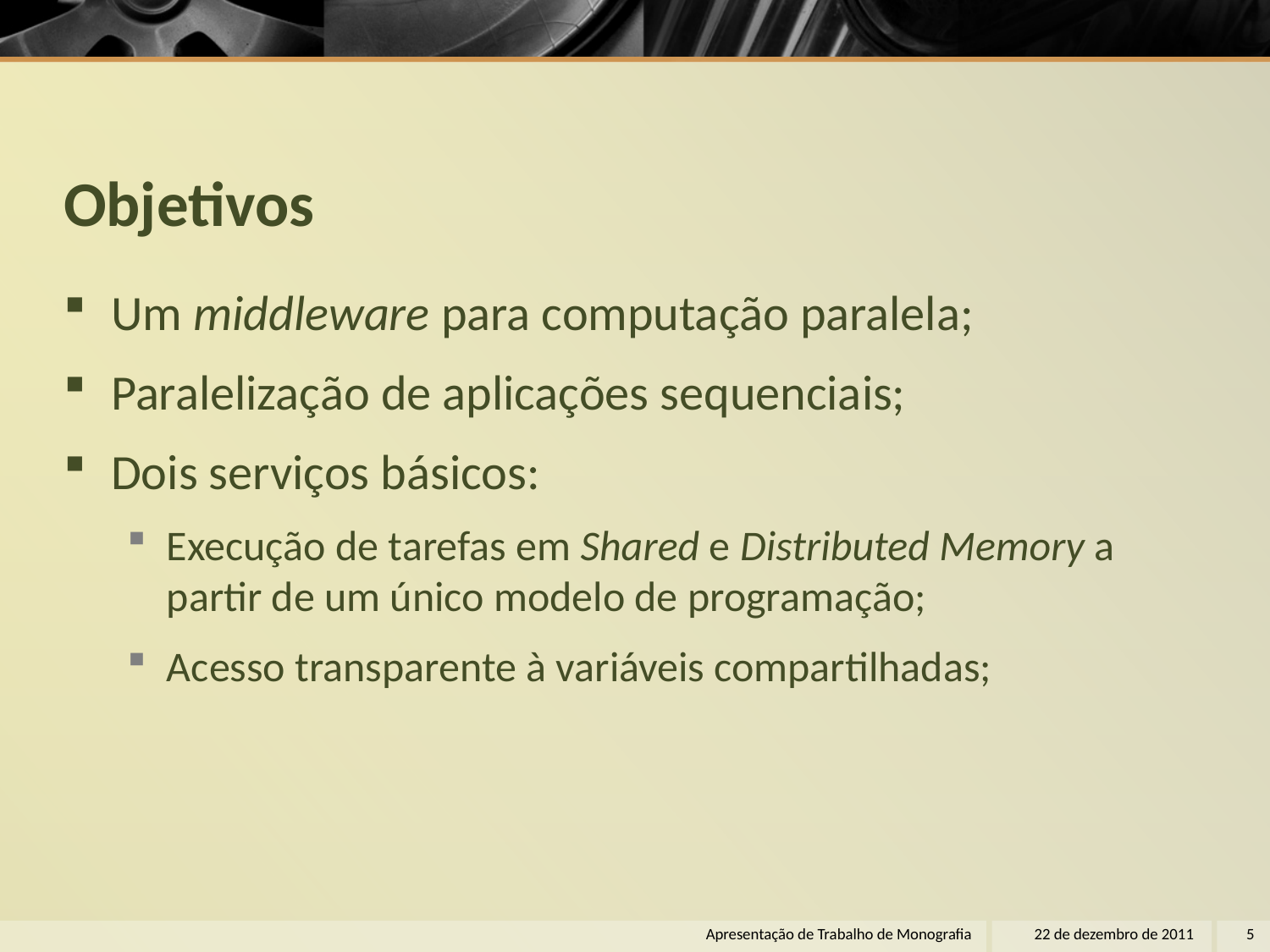

# Objetivos
Um middleware para computação paralela;
Paralelização de aplicações sequenciais;
Dois serviços básicos:
Execução de tarefas em Shared e Distributed Memory a partir de um único modelo de programação;
Acesso transparente à variáveis compartilhadas;

Apresentação de Trabalho de Monografia
22 de dezembro de 2011
5